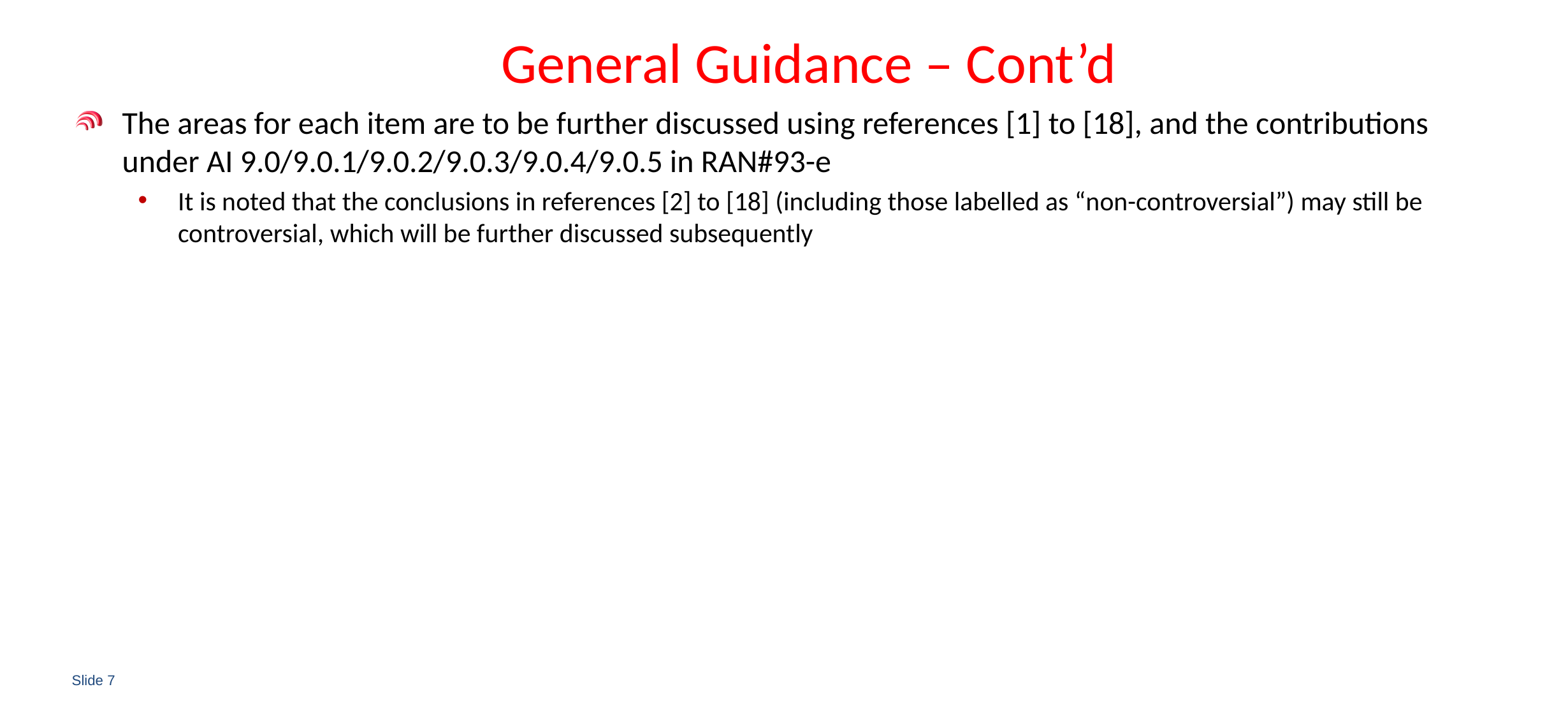

# General Guidance – Cont’d
The areas for each item are to be further discussed using references [1] to [18], and the contributions under AI 9.0/9.0.1/9.0.2/9.0.3/9.0.4/9.0.5 in RAN#93-e
It is noted that the conclusions in references [2] to [18] (including those labelled as “non-controversial”) may still be controversial, which will be further discussed subsequently